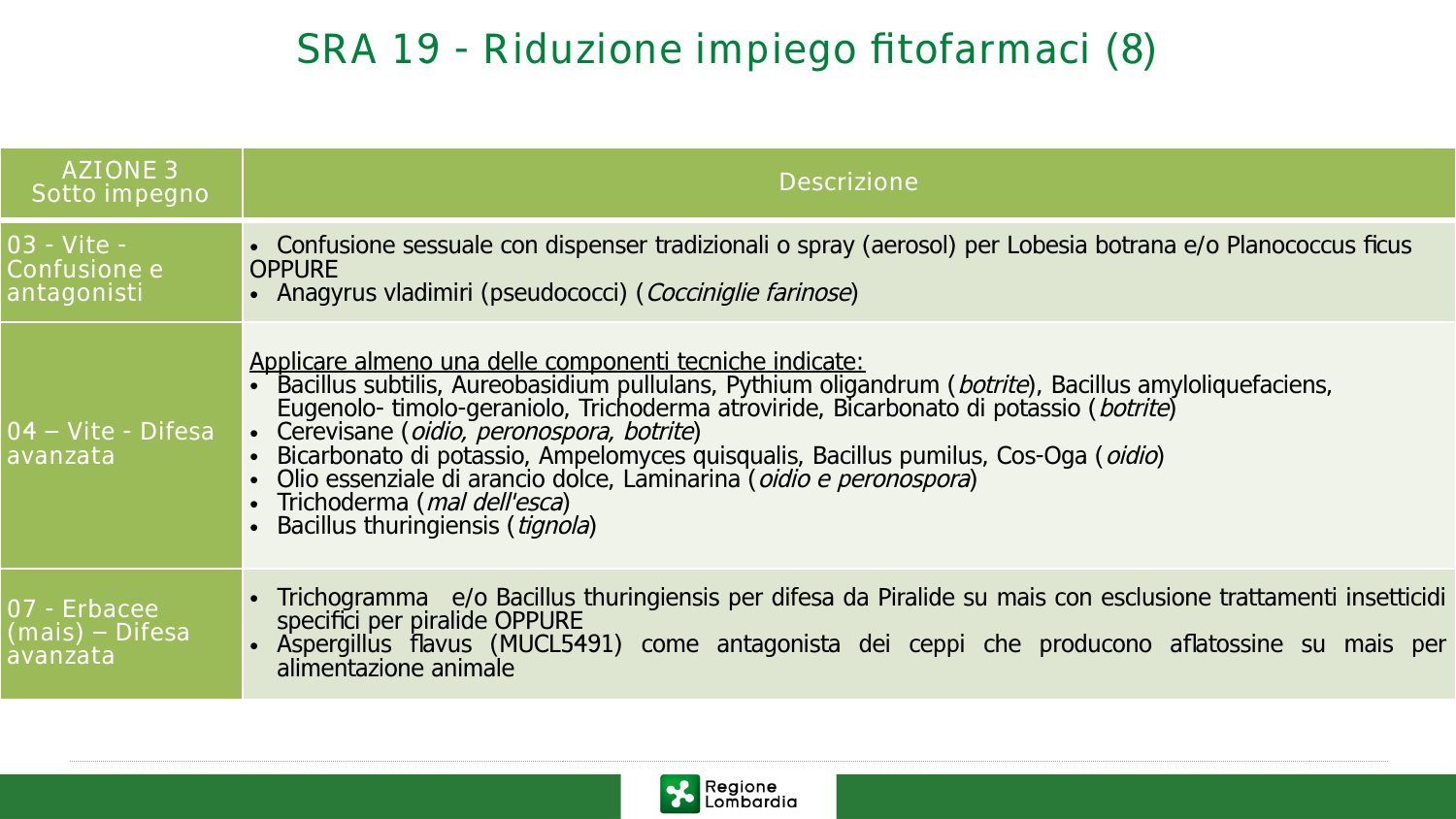

# SRA 19 - Riduzione impiego fitofarmaci (8)
| AZIONE 3 Sotto impegno | Descrizione |
| --- | --- |
| 03 - Vite - Confusione e antagonisti | Confusione sessuale con dispenser tradizionali o spray (aerosol) per Lobesia botrana e/o Planococcus ficus OPPURE Anagyrus vladimiri (pseudococci) (Cocciniglie farinose) |
| 04 – Vite - Difesa avanzata | Applicare almeno una delle componenti tecniche indicate: Bacillus subtilis, Aureobasidium pullulans, Pythium oligandrum (botrite), Bacillus amyloliquefaciens, Eugenolo- timolo-geraniolo, Trichoderma atroviride, Bicarbonato di potassio (botrite) Cerevisane (oidio, peronospora, botrite) Bicarbonato di potassio, Ampelomyces quisqualis, Bacillus pumilus, Cos-Oga (oidio) Olio essenziale di arancio dolce, Laminarina (oidio e peronospora) Trichoderma (mal dell'esca) Bacillus thuringiensis (tignola) |
| 07 - Erbacee (mais) – Difesa avanzata | Trichogramma   e/o Bacillus thuringiensis per difesa da Piralide su mais con esclusione trattamenti insetticidi specifici per piralide OPPURE Aspergillus flavus (MUCL5491) come antagonista dei ceppi che producono aflatossine su mais per alimentazione animale |